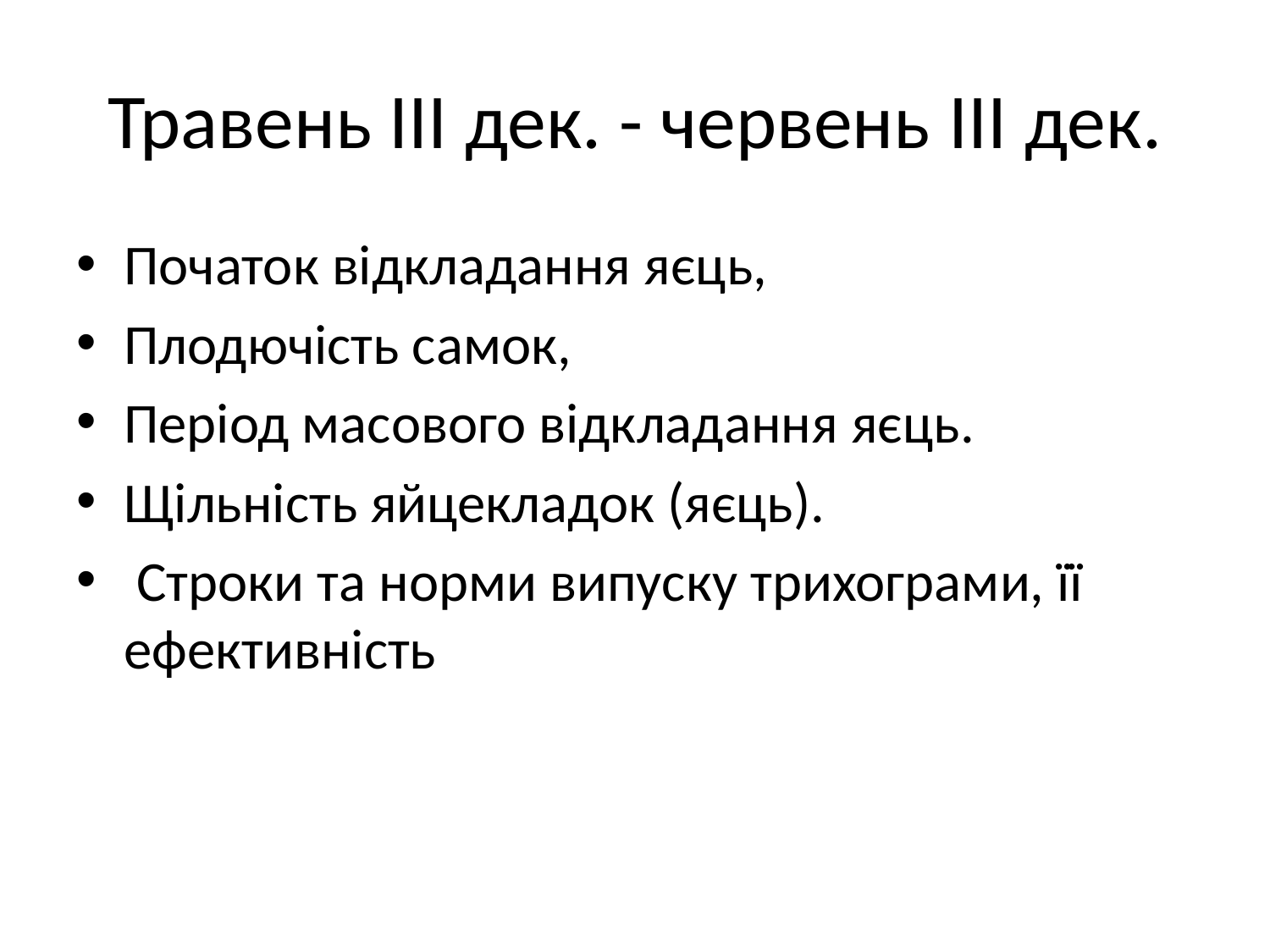

# Травень ІІІ дек. - червень III дек.
Початок відкладання яєць,
Плодючість самок,
Період масового відкладання яєць.
Щільність яйцекладок (яєць).
 Строки та норми випуску трихограми, її ефективність